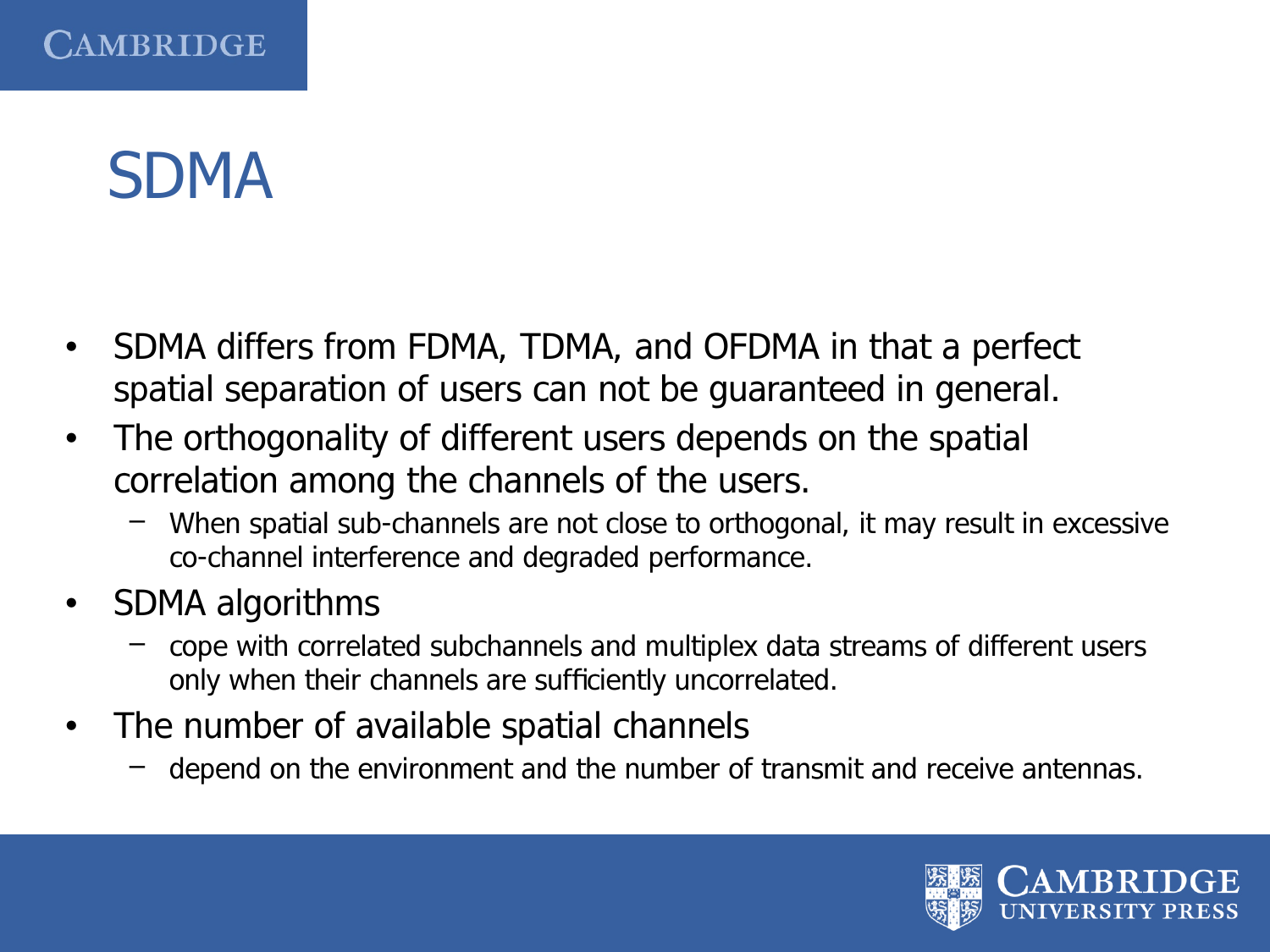

# SDMA
SDMA differs from FDMA, TDMA, and OFDMA in that a perfect spatial separation of users can not be guaranteed in general.
The orthogonality of different users depends on the spatial correlation among the channels of the users.
When spatial sub-channels are not close to orthogonal, it may result in excessive co-channel interference and degraded performance.
SDMA algorithms
cope with correlated subchannels and multiplex data streams of different users only when their channels are sufficiently uncorrelated.
The number of available spatial channels
depend on the environment and the number of transmit and receive antennas.